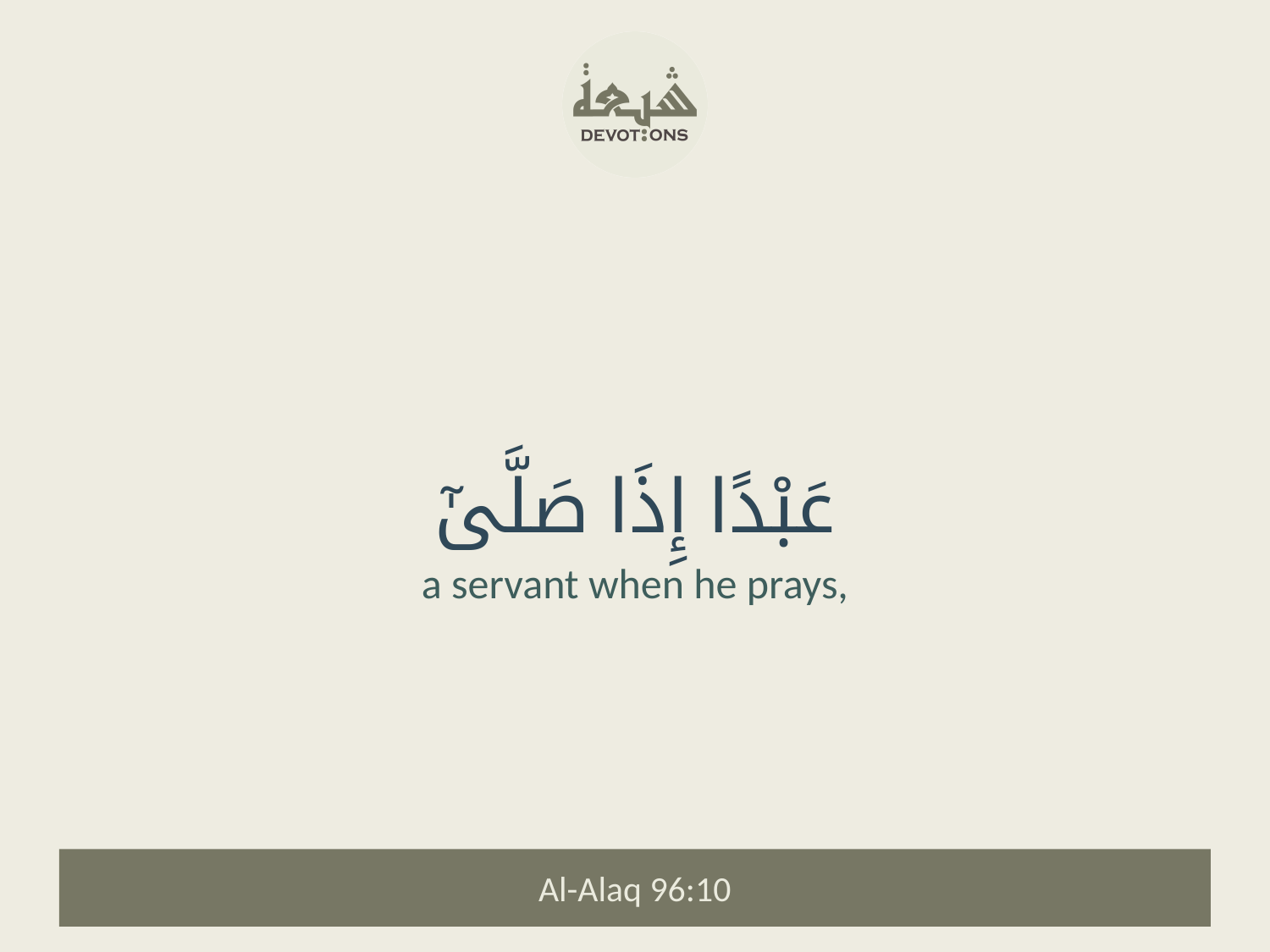

عَبْدًا إِذَا صَلَّىٰٓ
a servant when he prays,
Al-Alaq 96:10